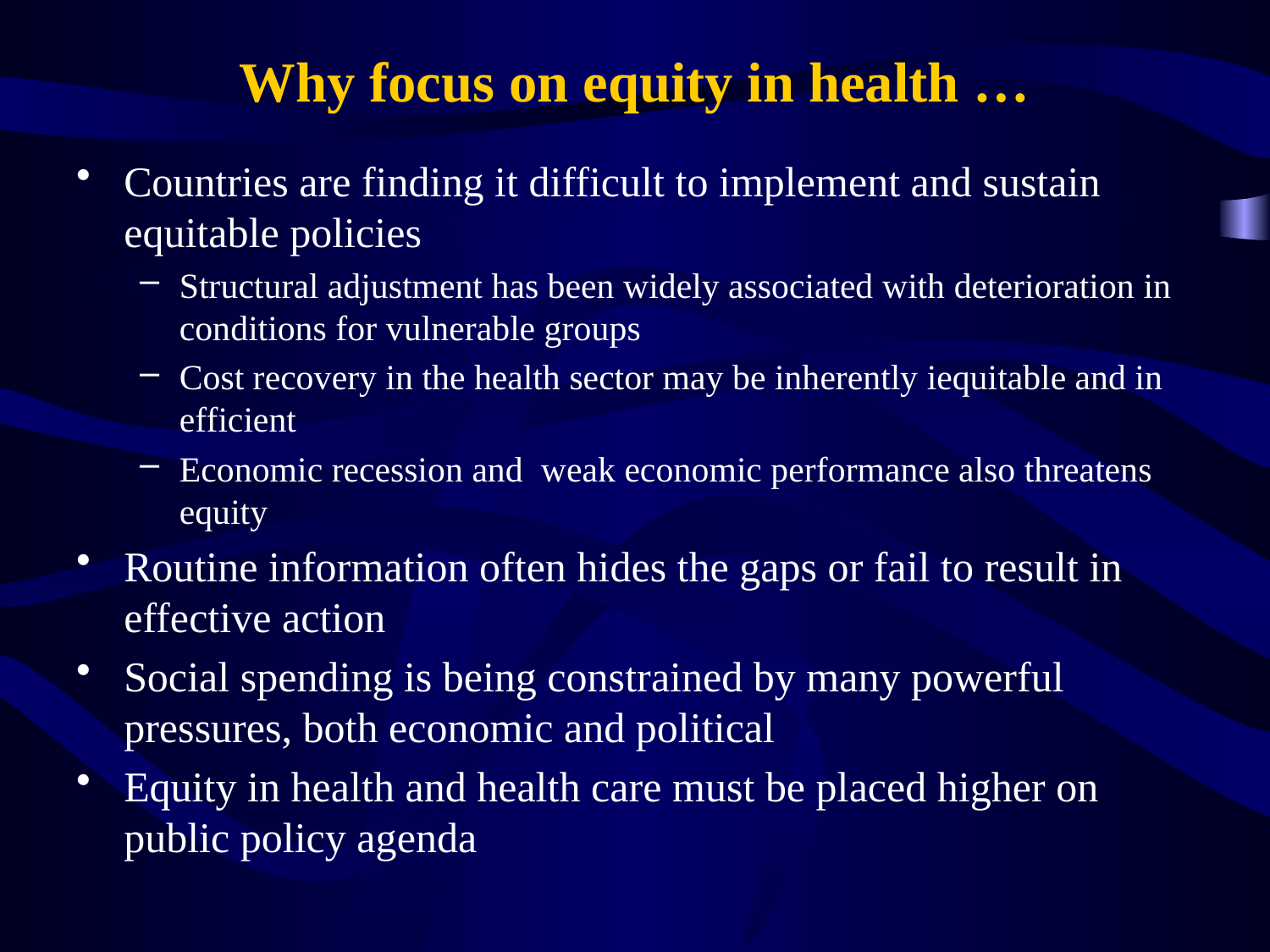

# Why focus on equity in health …
Countries are finding it difficult to implement and sustain equitable policies
Structural adjustment has been widely associated with deterioration in conditions for vulnerable groups
Cost recovery in the health sector may be inherently iequitable and in efficient
Economic recession and  weak economic performance also threatens equity
Routine information often hides the gaps or fail to result in effective action
Social spending is being constrained by many powerful pressures, both economic and political
Equity in health and health care must be placed higher on public policy agenda